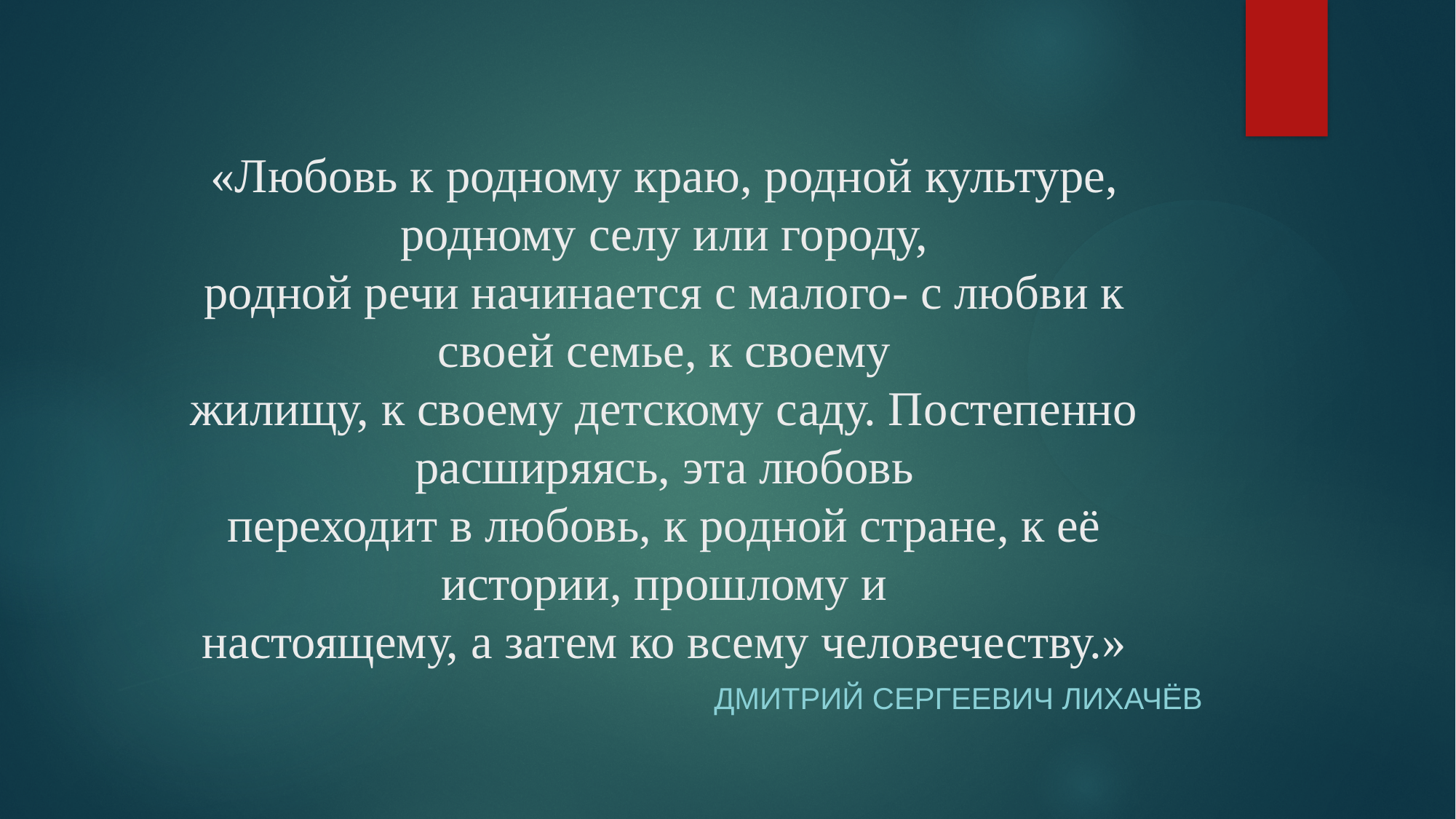

# «Любовь к родному краю, родной культуре, родному селу или городу, родной речи начинается с малого- с любви к своей семье, к своему жилищу, к своему детскому саду. Постепенно расширяясь, эта любовь переходит в любовь, к родной стране, к её истории, прошлому и настоящему, а затем ко всему человечеству.»
Дмитрий Сергеевич Лихачёв